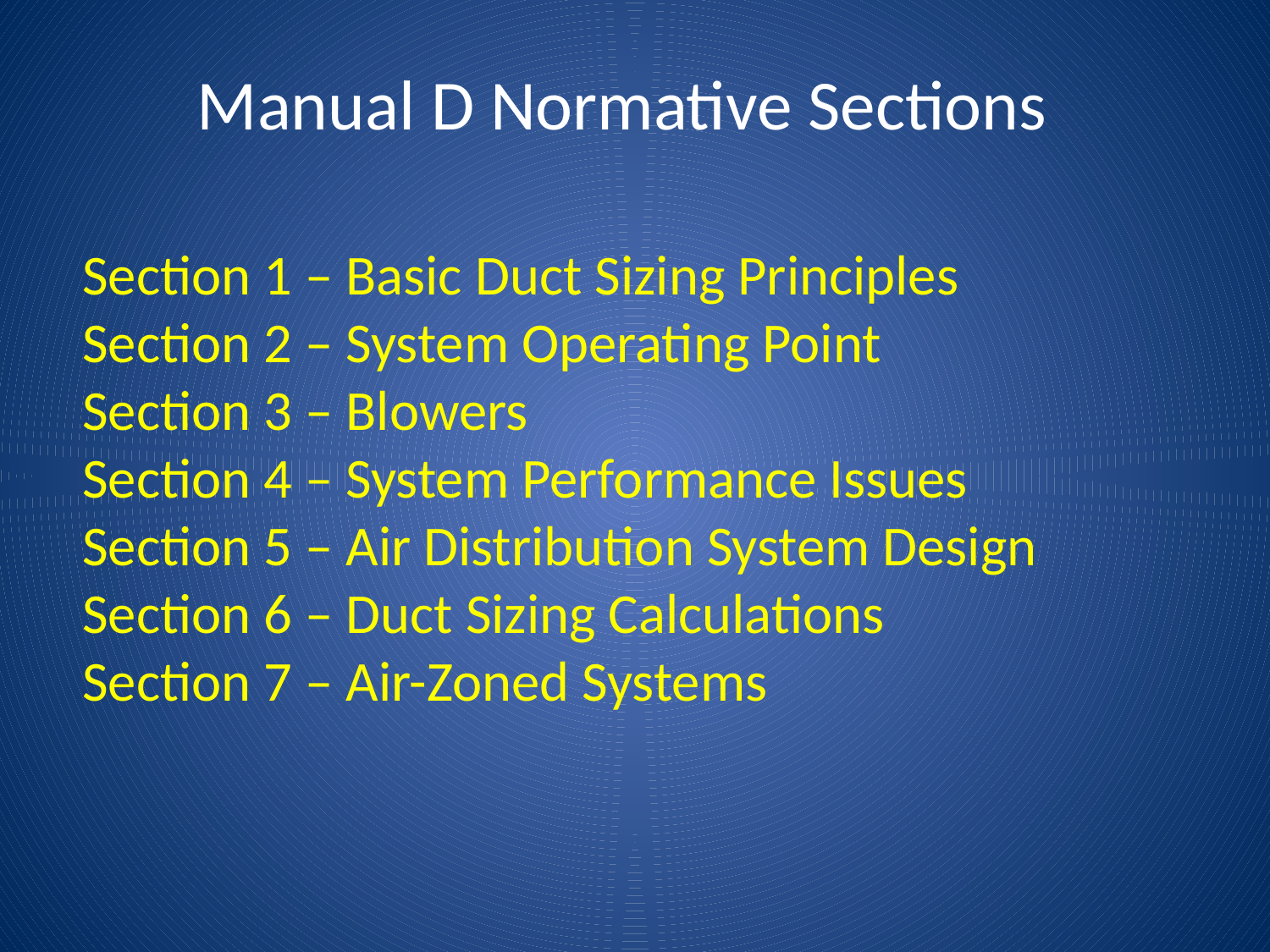

Manual D Normative Sections
Section 1 – Basic Duct Sizing Principles
Section 2 – System Operating Point
Section 3 – Blowers
Section 4 – System Performance Issues
Section 5 – Air Distribution System Design
Section 6 – Duct Sizing Calculations
Section 7 – Air-Zoned Systems